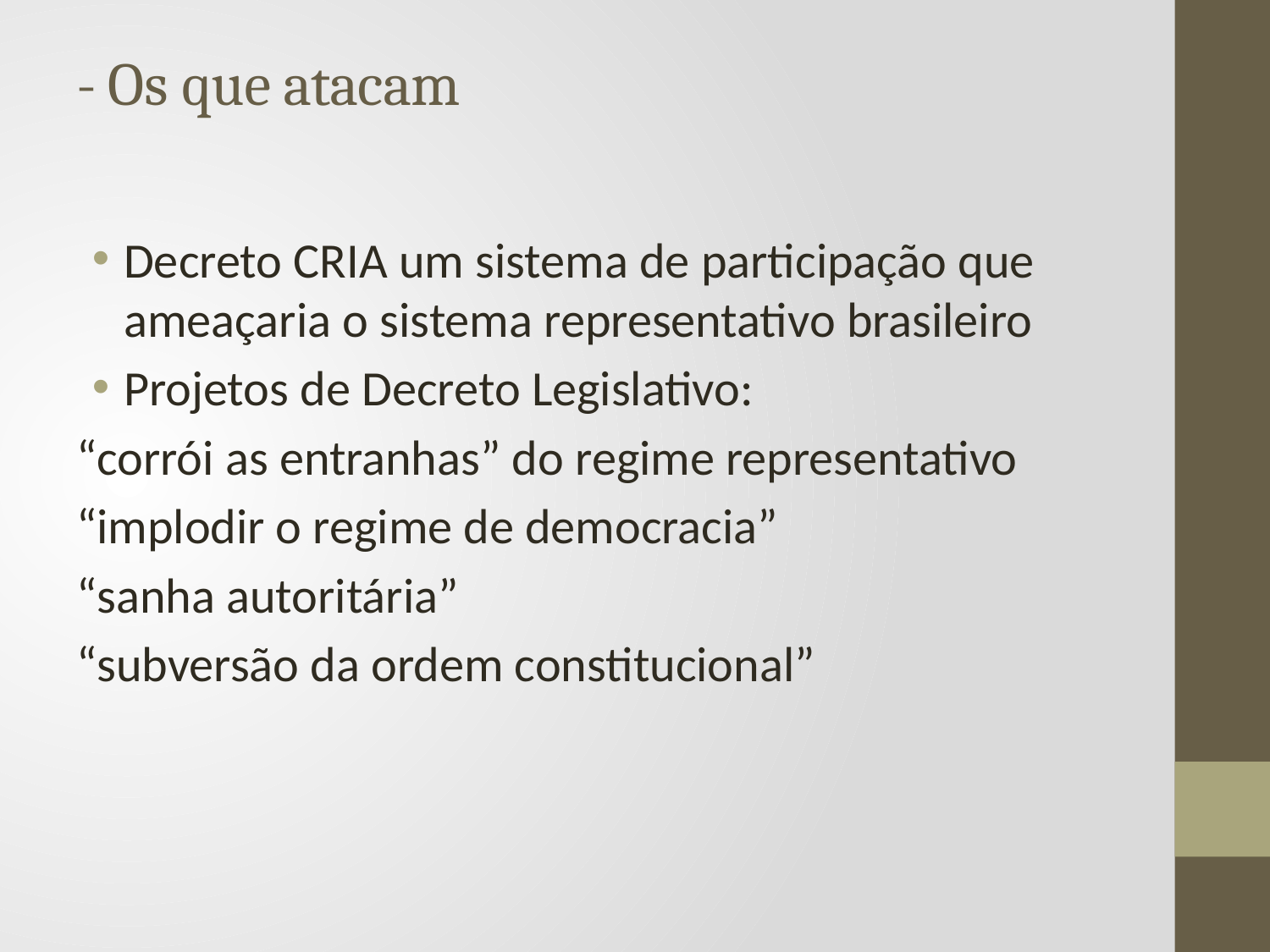

# - Os que atacam
Decreto CRIA um sistema de participação que ameaçaria o sistema representativo brasileiro
Projetos de Decreto Legislativo:
“corrói as entranhas” do regime representativo
“implodir o regime de democracia”
“sanha autoritária”
“subversão da ordem constitucional”